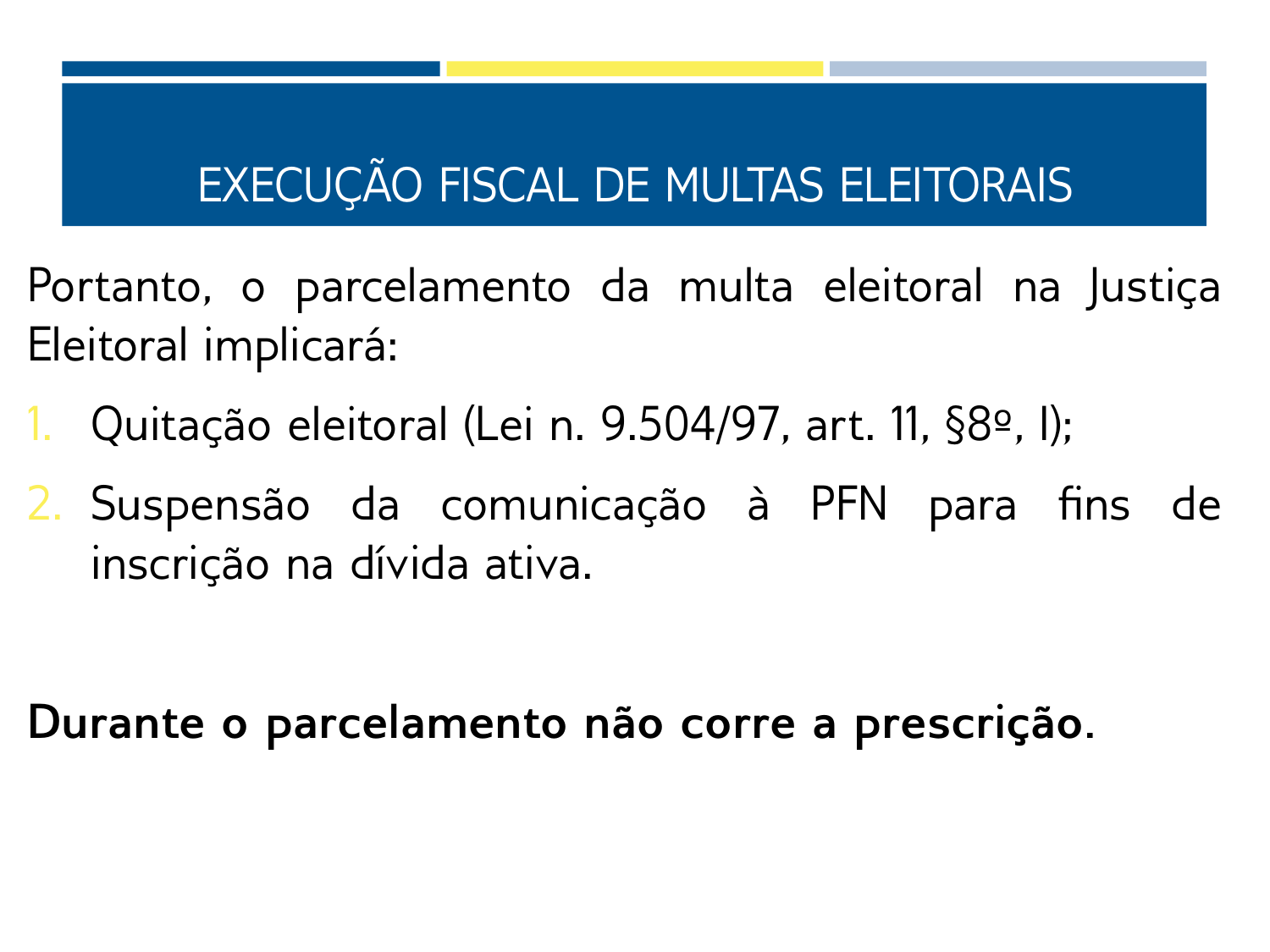

# EXECUÇÃO FISCAL DE MULTAS ELEITORAIS
Portanto, o parcelamento da multa eleitoral na Justiça Eleitoral implicará:
Quitação eleitoral (Lei n. 9.504/97, art. 11, §8º, I);
Suspensão da comunicação à PFN para fins de inscrição na dívida ativa.

Durante o parcelamento não corre a prescrição.